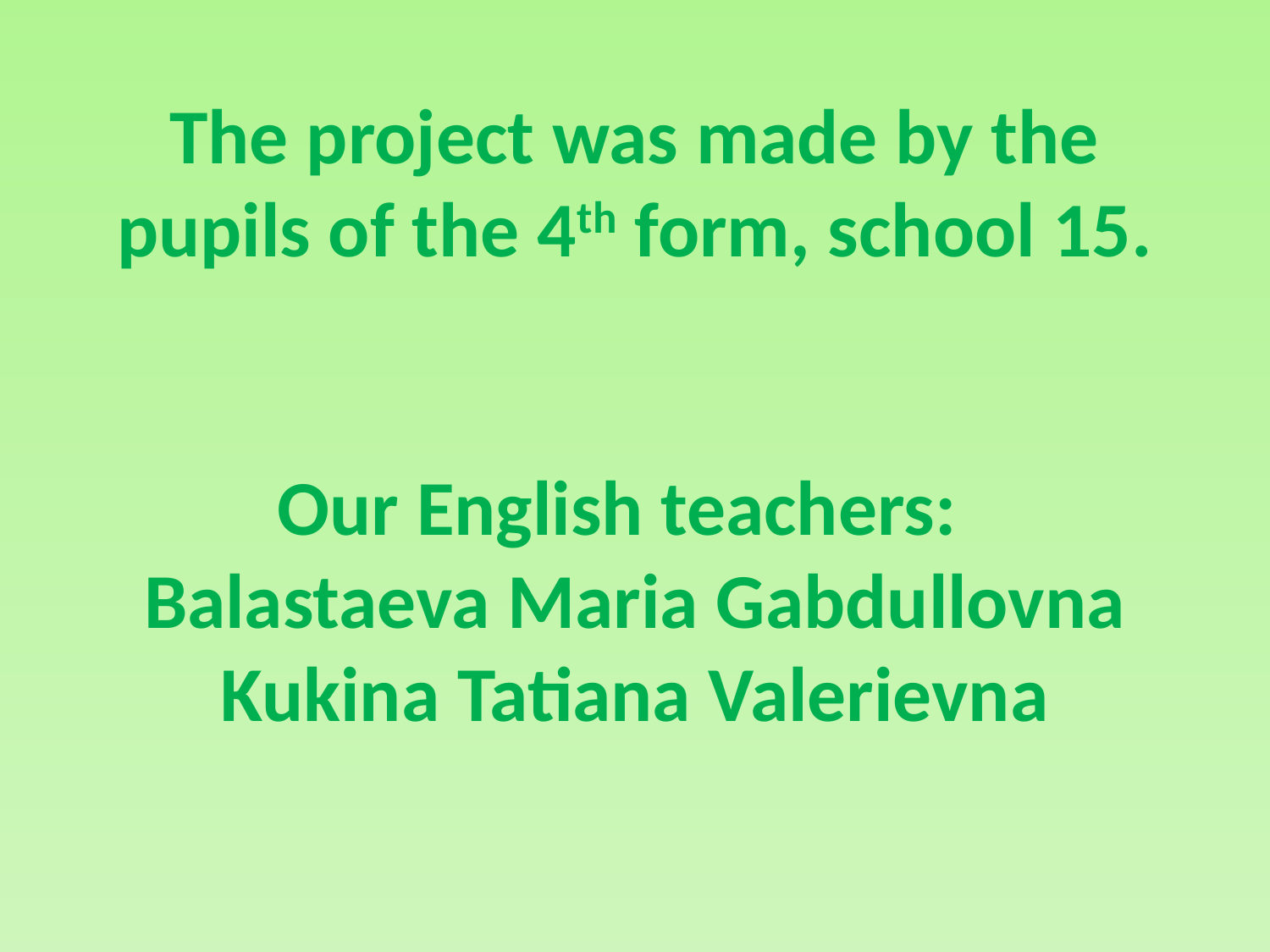

# The project was made by the pupils of the 4th form, school 15. Our English teachers: Balastaeva Maria Gabdullovna Kukina Tatiana Valerievna